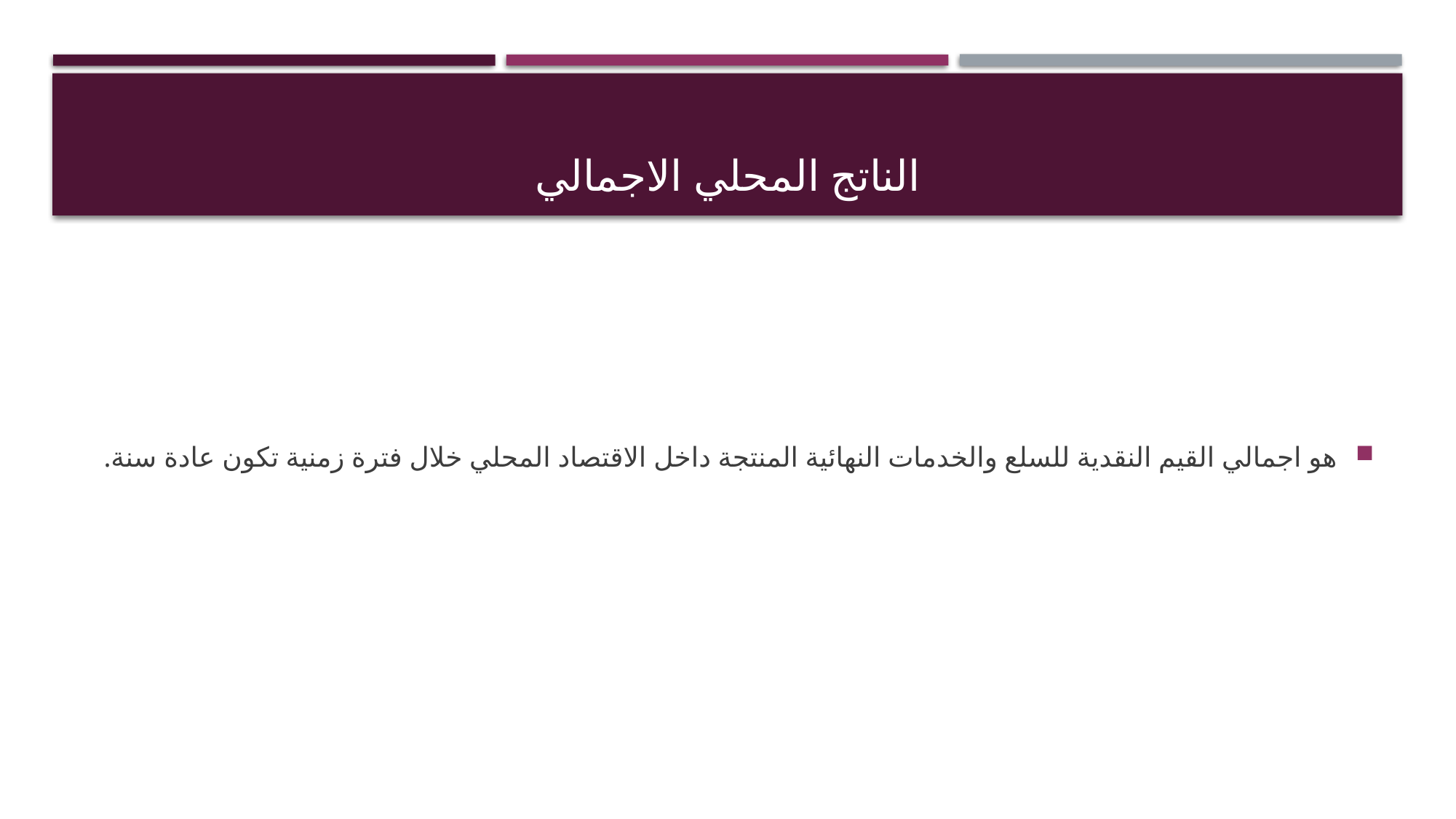

# الناتج المحلي الاجمالي
هو اجمالي القيم النقدية للسلع والخدمات النهائية المنتجة داخل الاقتصاد المحلي خلال فترة زمنية تكون عادة سنة.